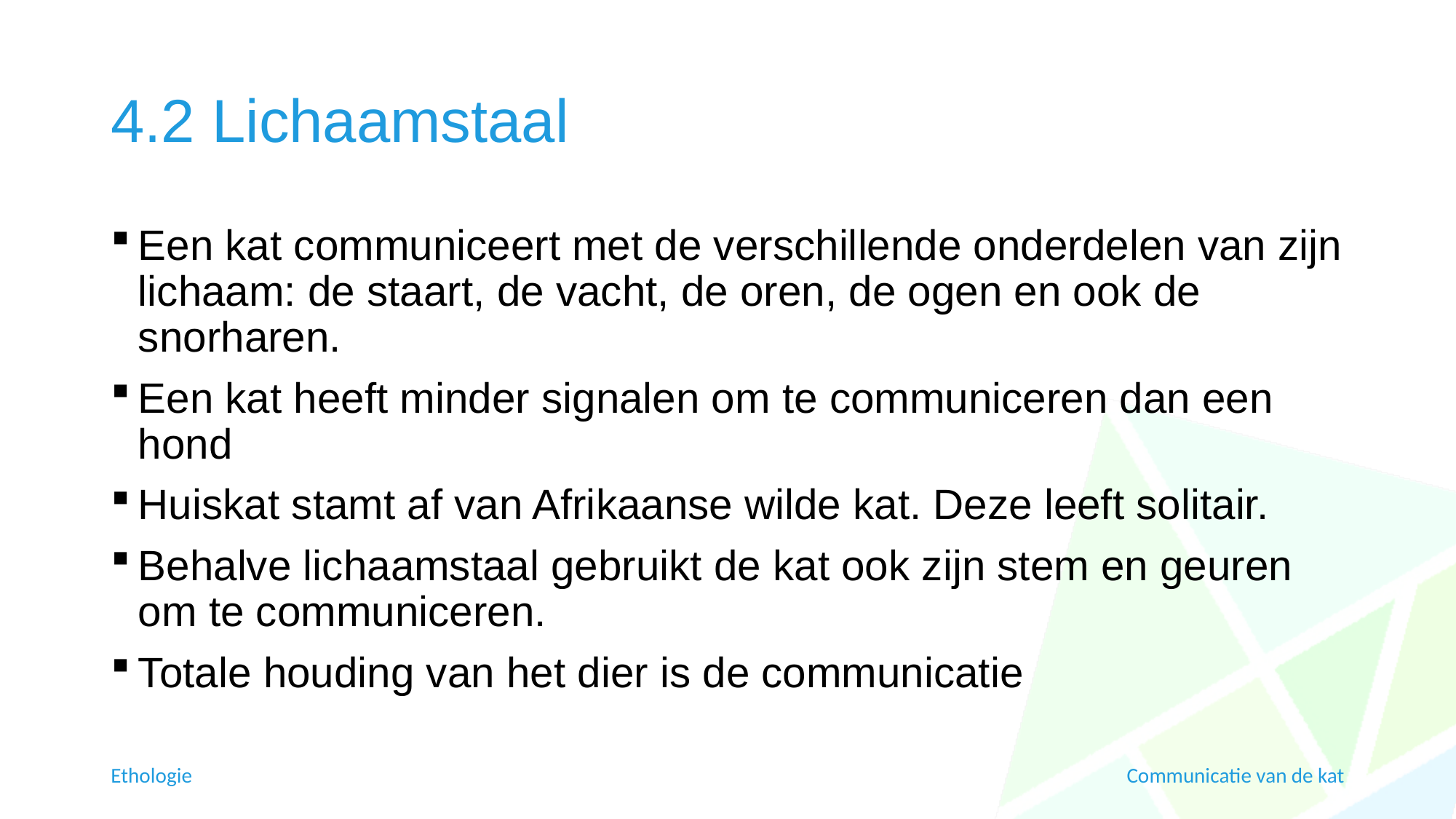

# 4.2 Lichaamstaal
Een kat communiceert met de verschillende onderdelen van zijn lichaam: de staart, de vacht, de oren, de ogen en ook de snorharen.
Een kat heeft minder signalen om te communiceren dan een hond
Huiskat stamt af van Afrikaanse wilde kat. Deze leeft solitair.
Behalve lichaamstaal gebruikt de kat ook zijn stem en geuren om te communiceren.
Totale houding van het dier is de communicatie
Ethologie
Communicatie van de kat